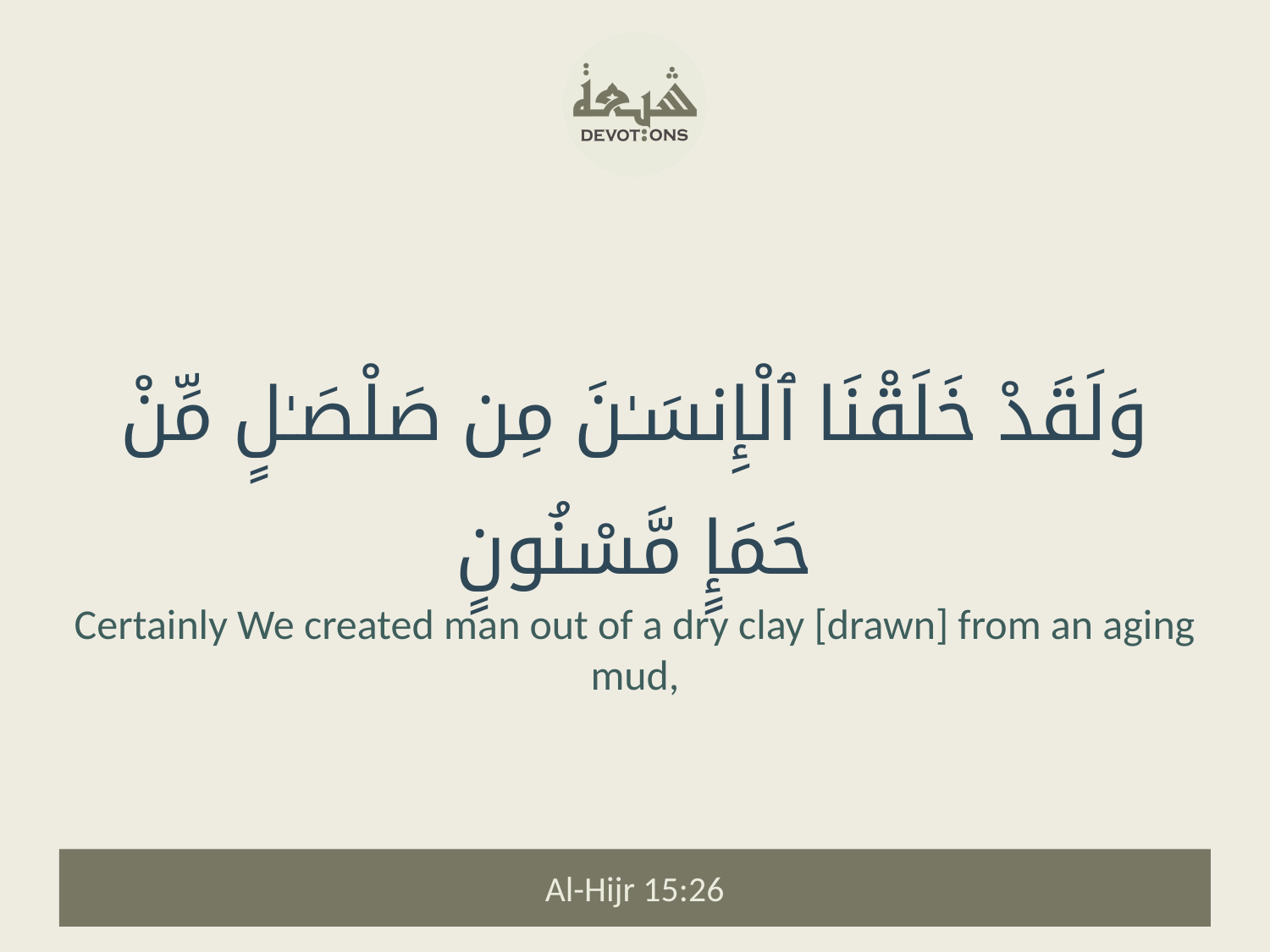

وَلَقَدْ خَلَقْنَا ٱلْإِنسَـٰنَ مِن صَلْصَـٰلٍ مِّنْ حَمَإٍ مَّسْنُونٍ
Certainly We created man out of a dry clay [drawn] from an aging mud,
Al-Hijr 15:26